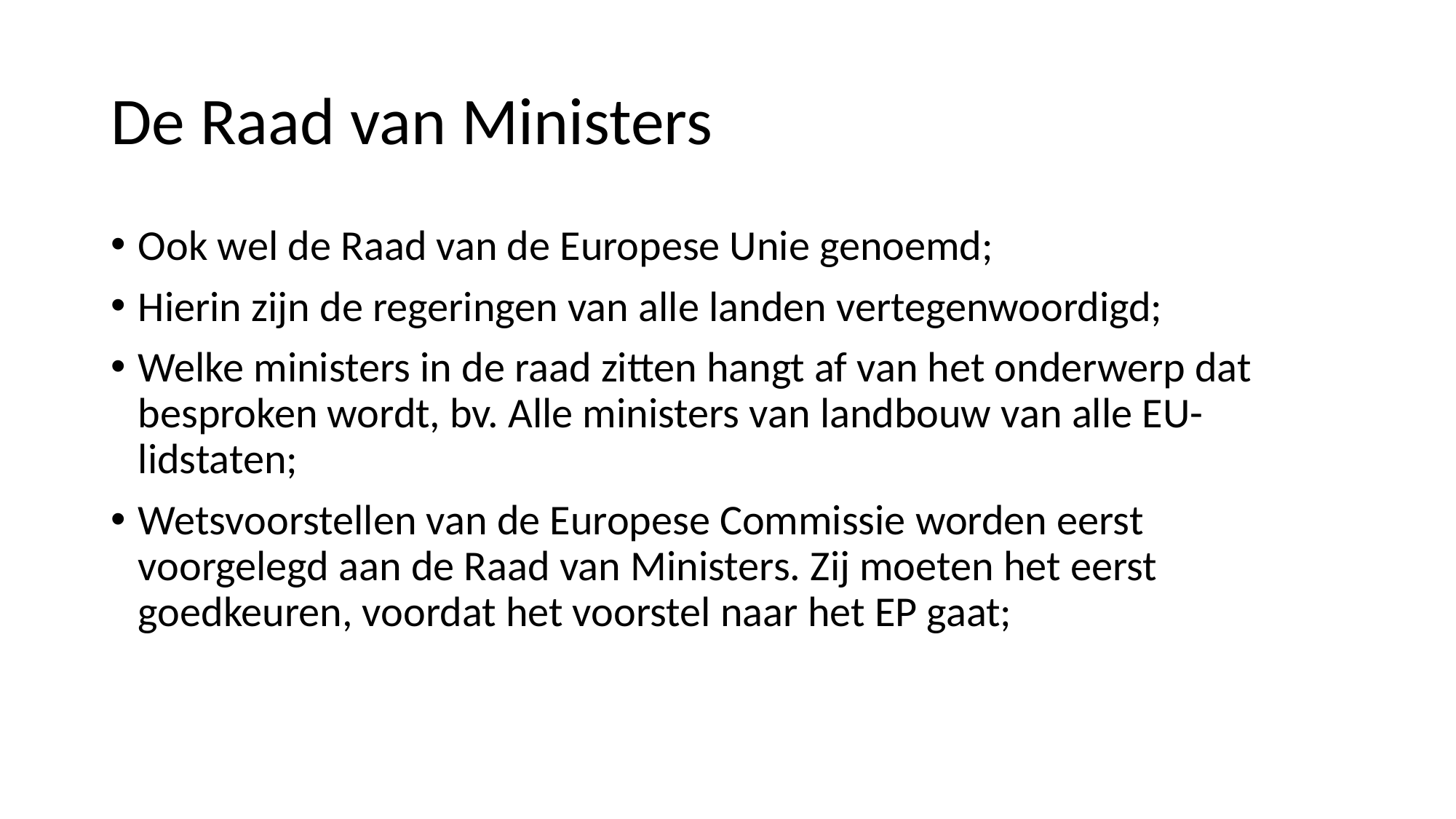

# De Raad van Ministers
Ook wel de Raad van de Europese Unie genoemd;
Hierin zijn de regeringen van alle landen vertegenwoordigd;
Welke ministers in de raad zitten hangt af van het onderwerp dat besproken wordt, bv. Alle ministers van landbouw van alle EU- lidstaten;
Wetsvoorstellen van de Europese Commissie worden eerst voorgelegd aan de Raad van Ministers. Zij moeten het eerst goedkeuren, voordat het voorstel naar het EP gaat;